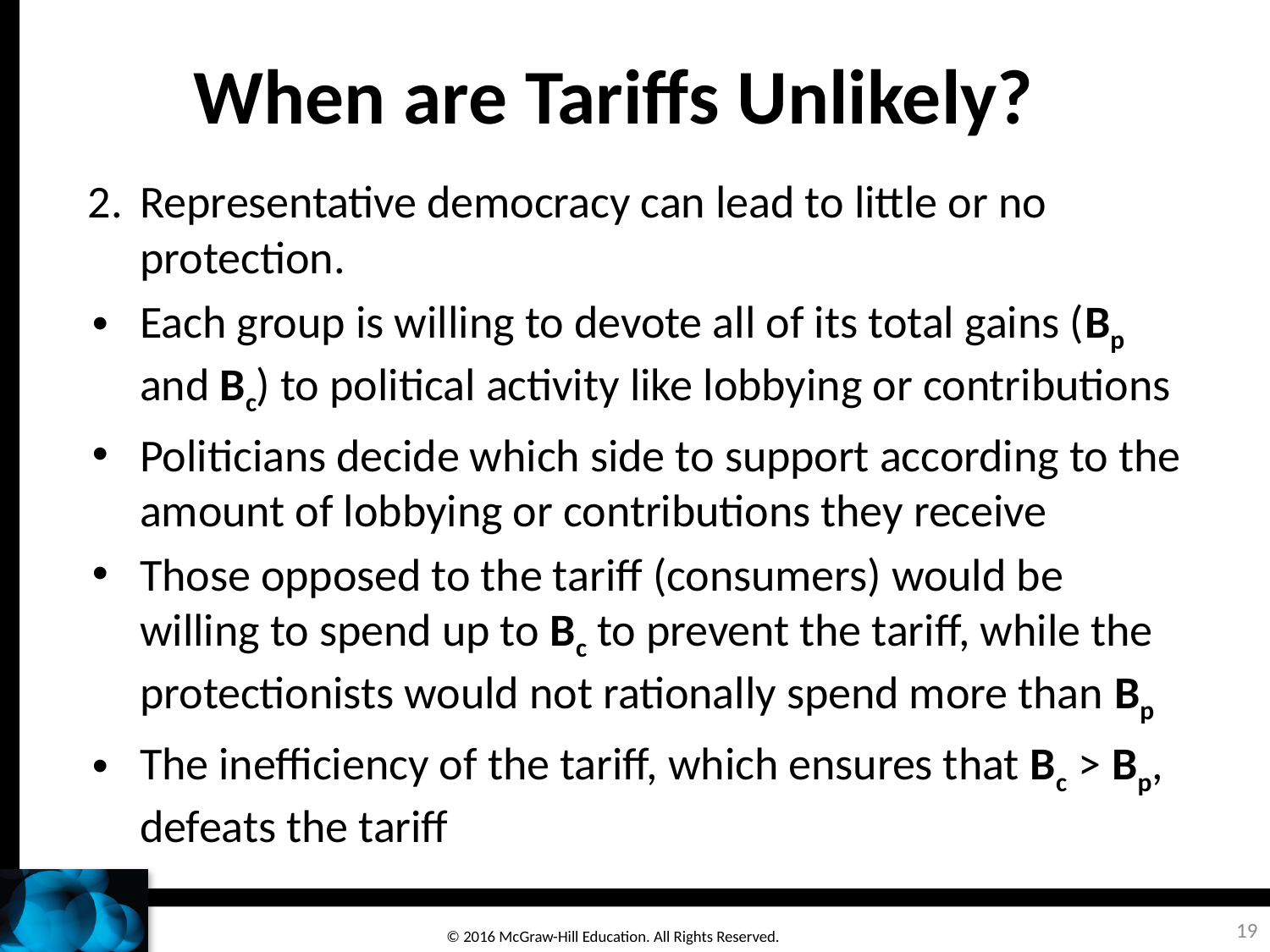

# When are Tariffs Unlikely?
 2.	Representative democracy can lead to little or no protection.
Each group is willing to devote all of its total gains (Bp and Bc) to political activity like lobbying or contributions
Politicians decide which side to support according to the amount of lobbying or contributions they receive
Those opposed to the tariff (consumers) would be willing to spend up to Bc to prevent the tariff, while the protectionists would not rationally spend more than Bp
The inefficiency of the tariff, which ensures that Bc  > Bp, defeats the tariff
19
© 2016 McGraw-Hill Education. All Rights Reserved.